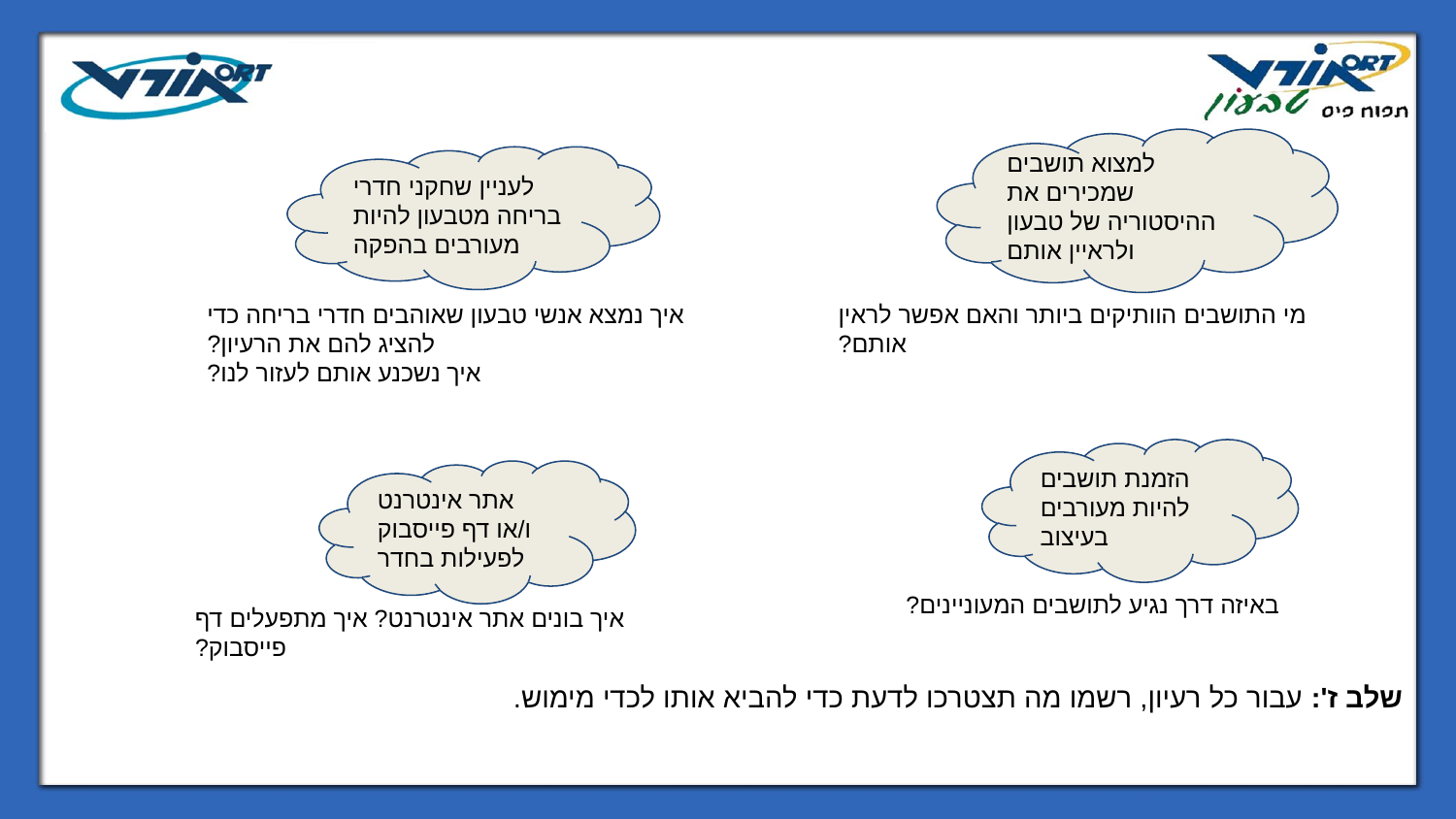

למצוא תושבים שמכירים את ההיסטוריה של טבעון ולראיין אותם
לעניין שחקני חדרי בריחה מטבעון להיות מעורבים בהפקה
איך נמצא אנשי טבעון שאוהבים חדרי בריחה כדי להציג להם את הרעיון?
איך נשכנע אותם לעזור לנו?
מי התושבים הוותיקים ביותר והאם אפשר לראין אותם?
הזמנת תושבים להיות מעורבים בעיצוב
אתר אינטרנט ו/או דף פייסבוק לפעילות בחדר
באיזה דרך נגיע לתושבים המעוניינים?
איך בונים אתר אינטרנט? איך מתפעלים דף פייסבוק?
שלב ז': עבור כל רעיון, רשמו מה תצטרכו לדעת כדי להביא אותו לכדי מימוש.